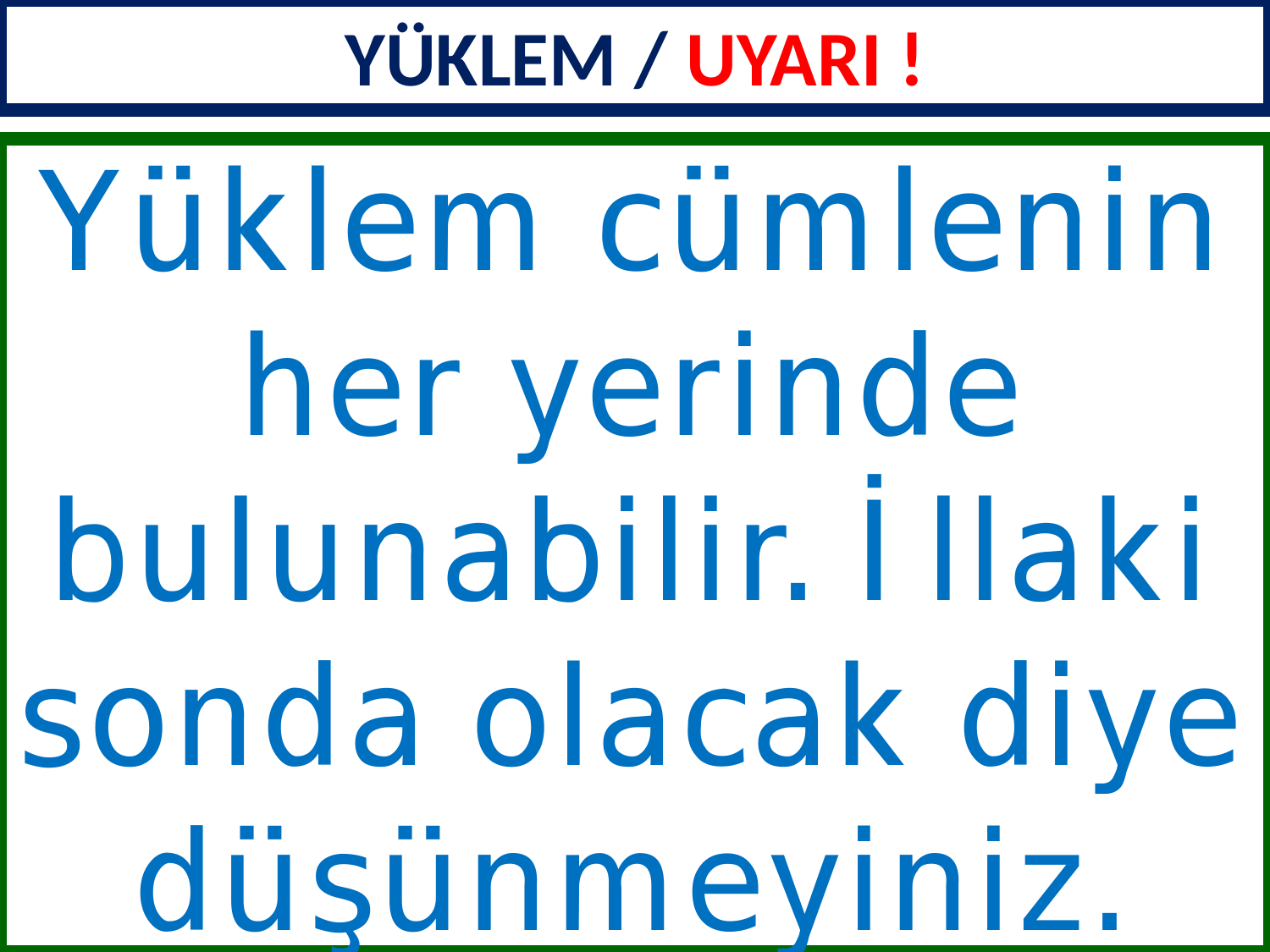

YÜKLEM / UYARI !
Yüklem cümlenin her yerinde bulunabilir. İllaki sonda olacak diye düşünmeyiniz.